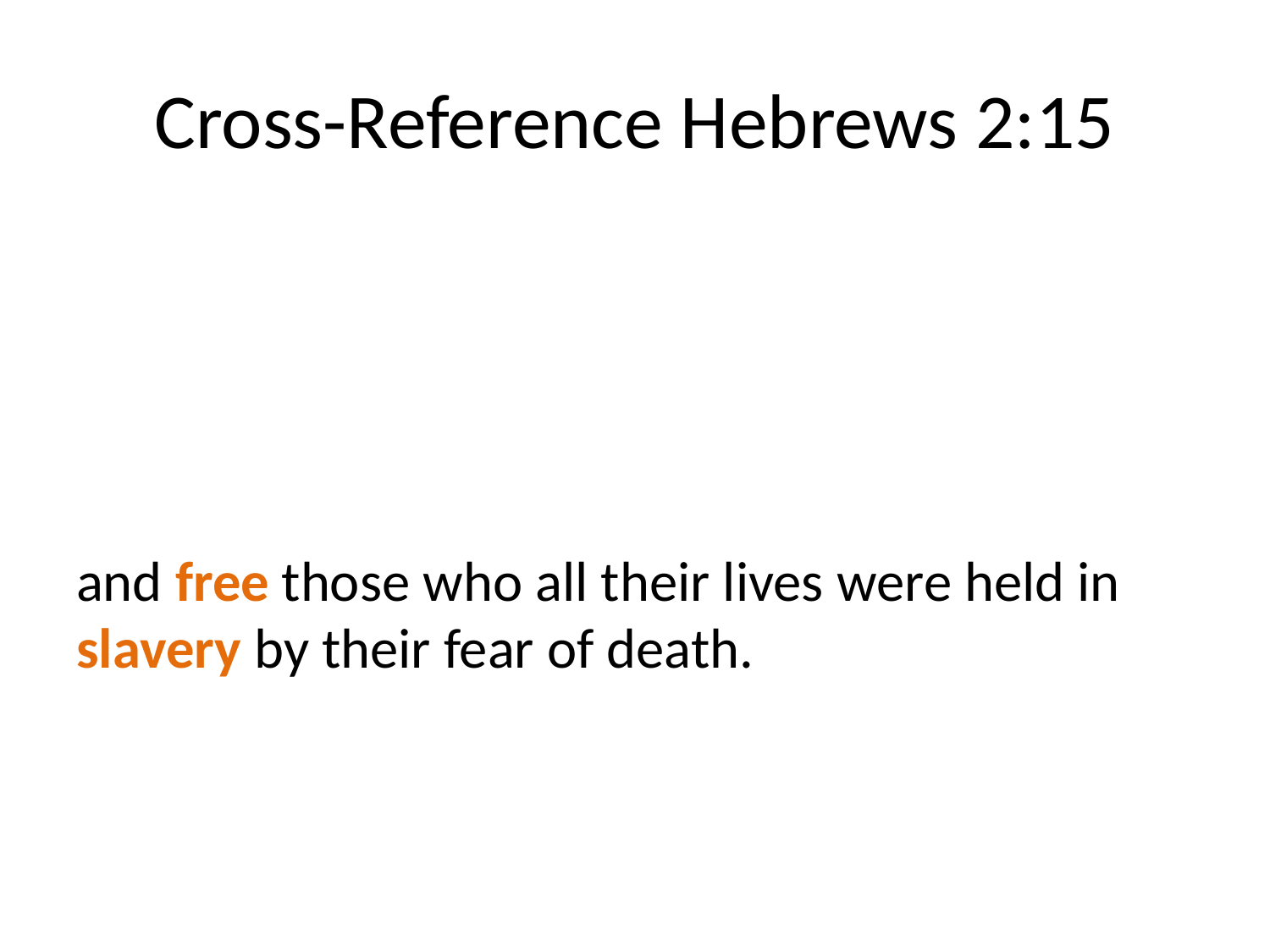

# Cross-Reference Hebrews 2:15

and free those who all their lives were held in slavery by their fear of death.